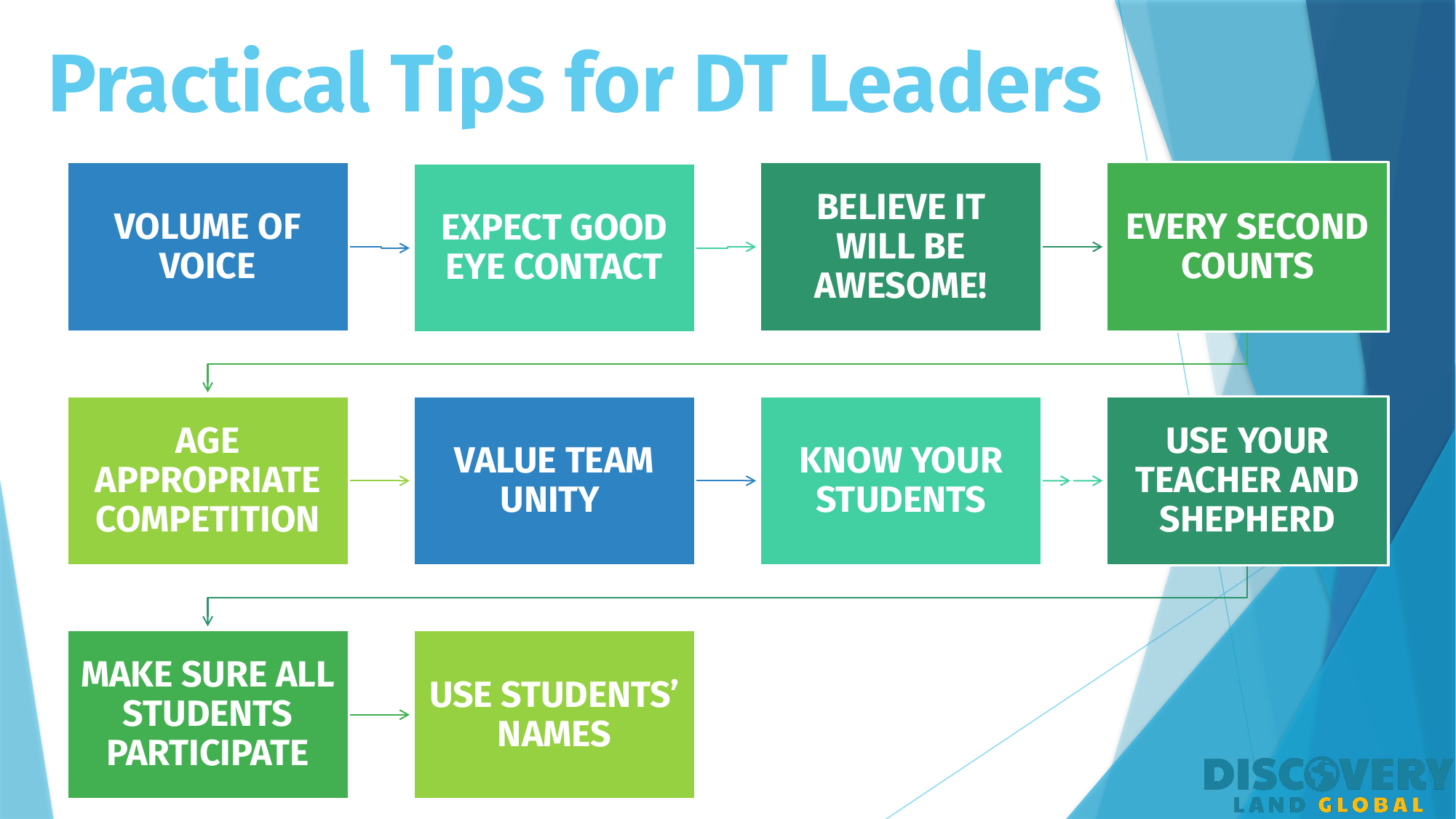

# Practical Tips for DT Leaders

Volume of voice

Expect good eye contact

Believe it will be awesome!

Every second counts

Age appropriate competition

Value Team Unity

Know your students

Use your Teacher and Shepherd

Make sure all students participate
Use students’ names